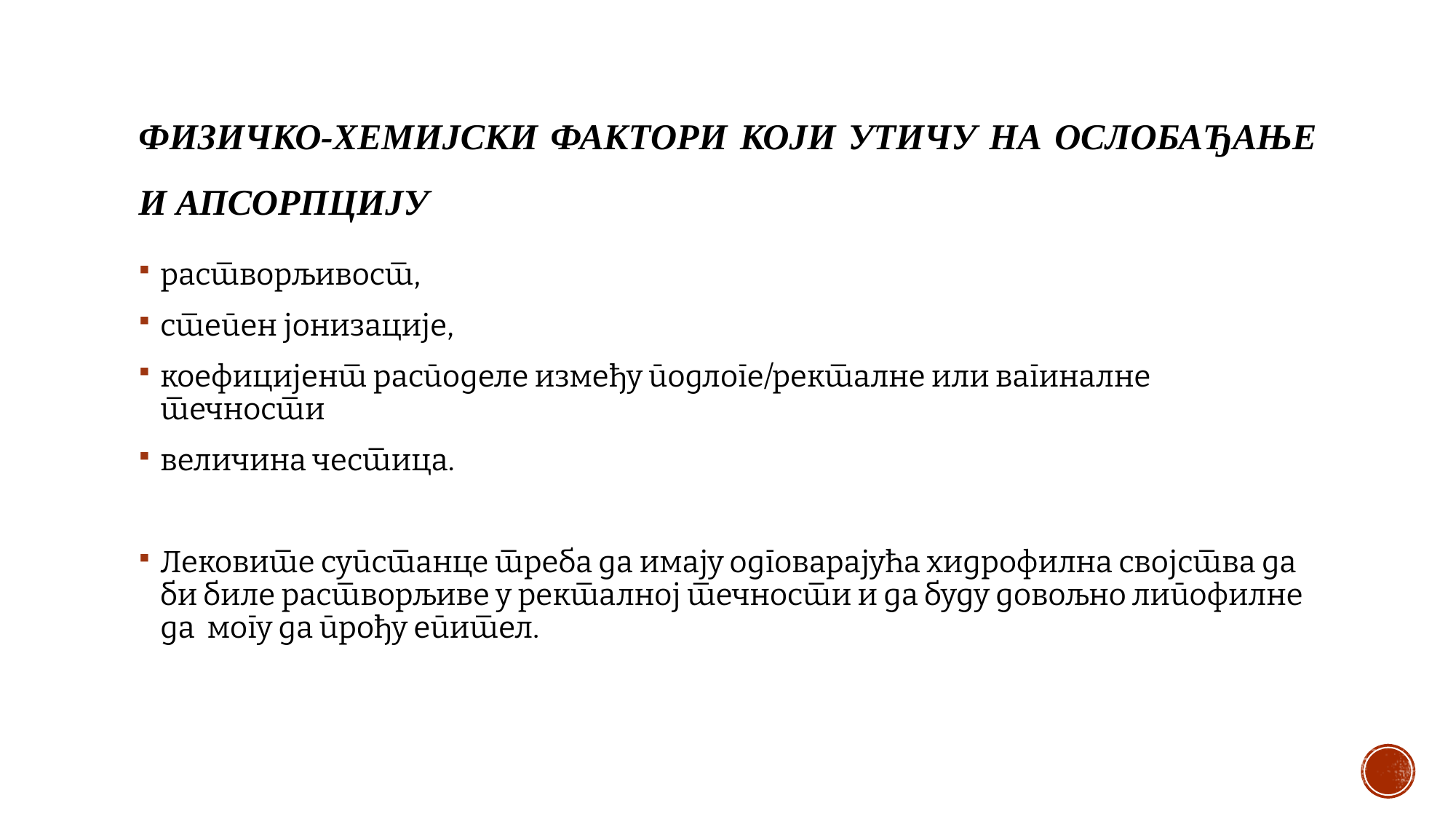

# Физичко-хемијски фактори који утичу на ослобађање и апсорпцију
растворљивост,
степен јонизације,
коефицијент расподеле између подлоге/ректалне или вагиналне течности
величина честица.

Лековите супстанце треба да имају одговарајућа хидрофилна својства да би биле растворљиве у ректалној течности и да буду довољно липофилне да  могу да прођу епител.